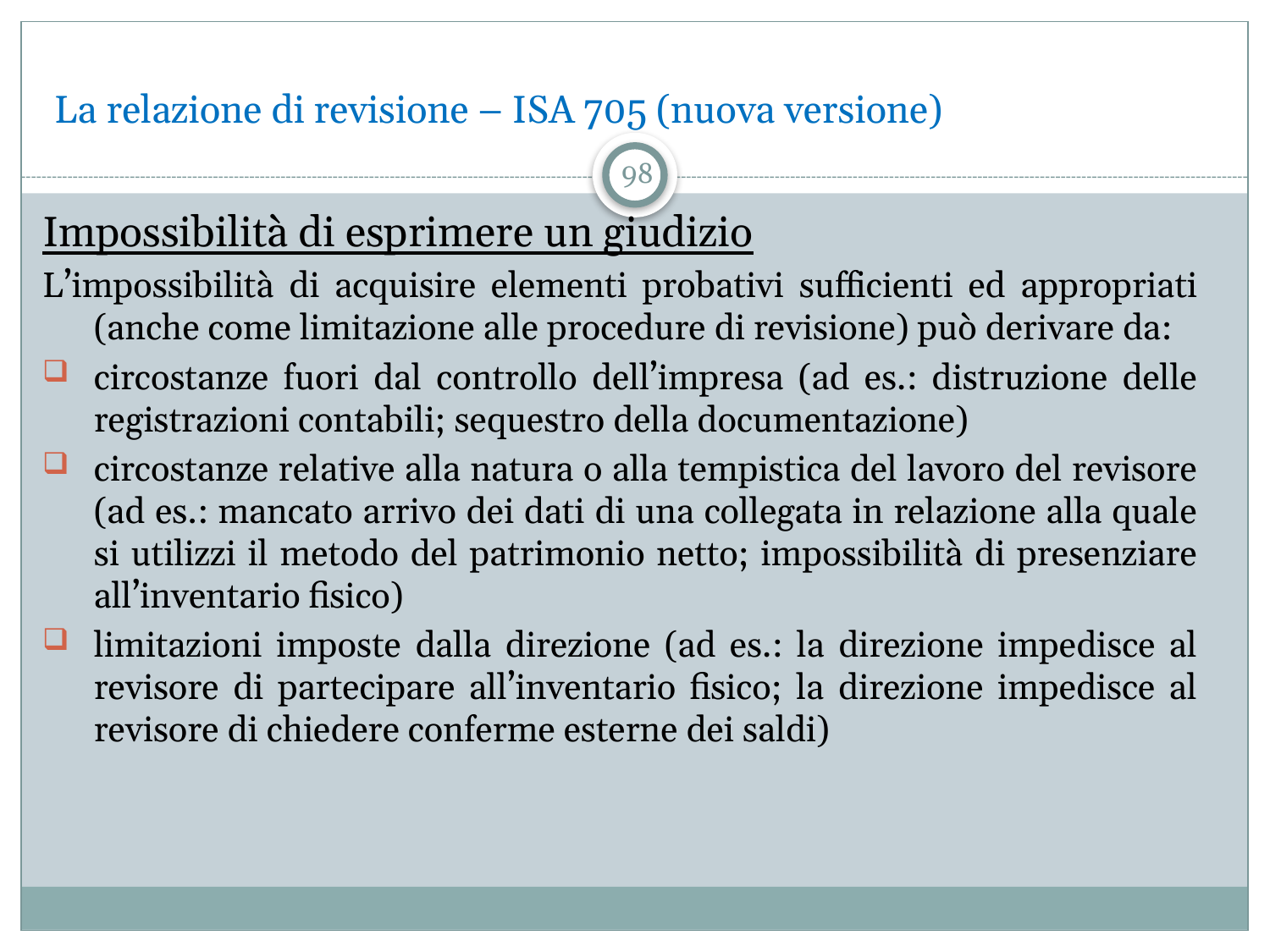

# La relazione di revisione – ISA 705 (nuova versione)
98
Impossibilità di esprimere un giudizio
L’impossibilità di acquisire elementi probativi sufficienti ed appropriati (anche come limitazione alle procedure di revisione) può derivare da:
circostanze fuori dal controllo dell’impresa (ad es.: distruzione delle registrazioni contabili; sequestro della documentazione)
circostanze relative alla natura o alla tempistica del lavoro del revisore (ad es.: mancato arrivo dei dati di una collegata in relazione alla quale si utilizzi il metodo del patrimonio netto; impossibilità di presenziare all’inventario fisico)
limitazioni imposte dalla direzione (ad es.: la direzione impedisce al revisore di partecipare all’inventario fisico; la direzione impedisce al revisore di chiedere conferme esterne dei saldi)